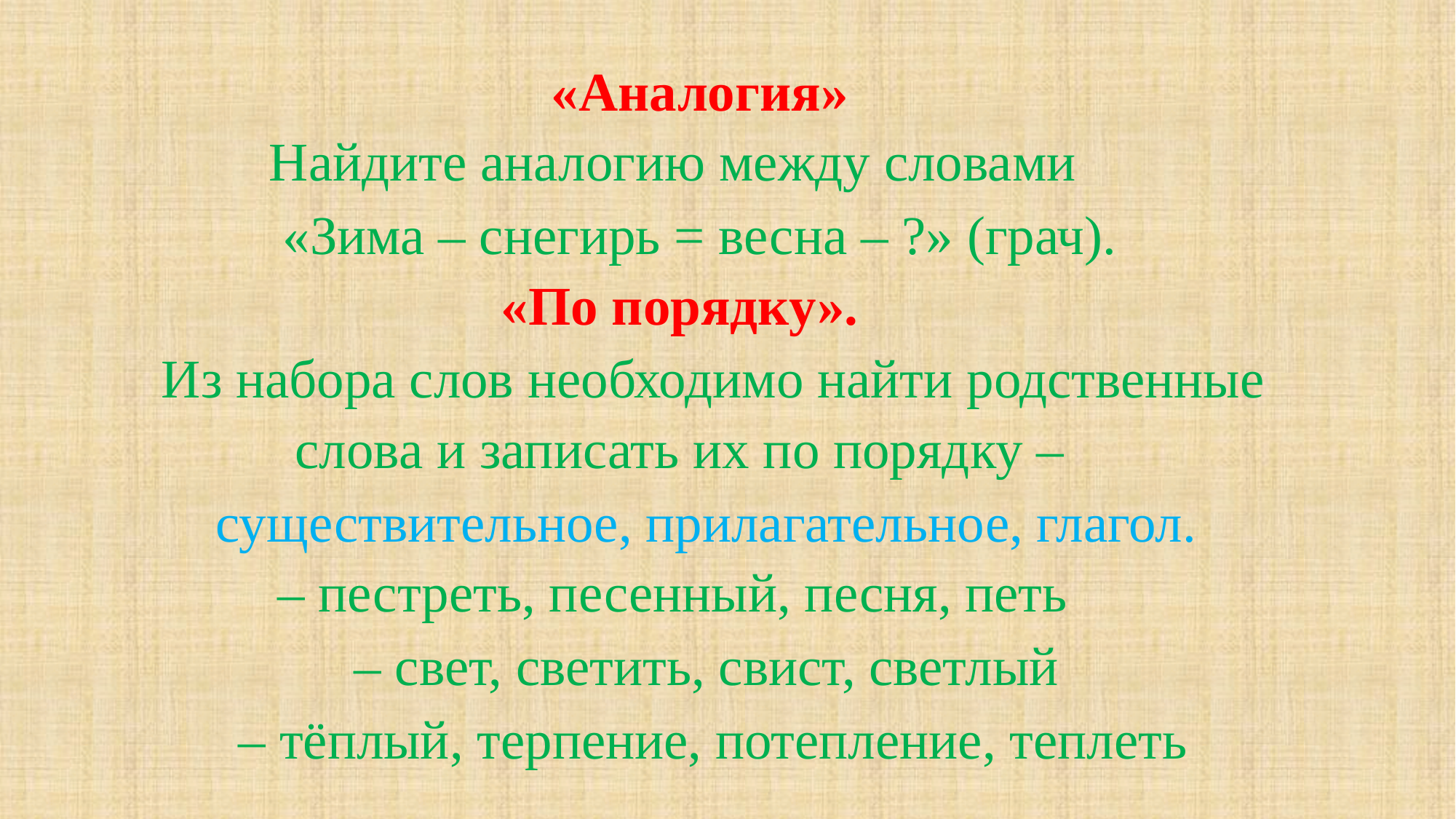

«Аналогия» 
Найдите аналогию между словами
«Зима – снегирь = весна – ?» (грач). 
«По порядку».
 Из набора слов необходимо найти родственные слова и записать их по порядку –
 существительное, прилагательное, глагол.
– пестреть, песенный, песня, петь
 – свет, светить, свист, светлый
 – тёплый, терпение, потепление, теплеть